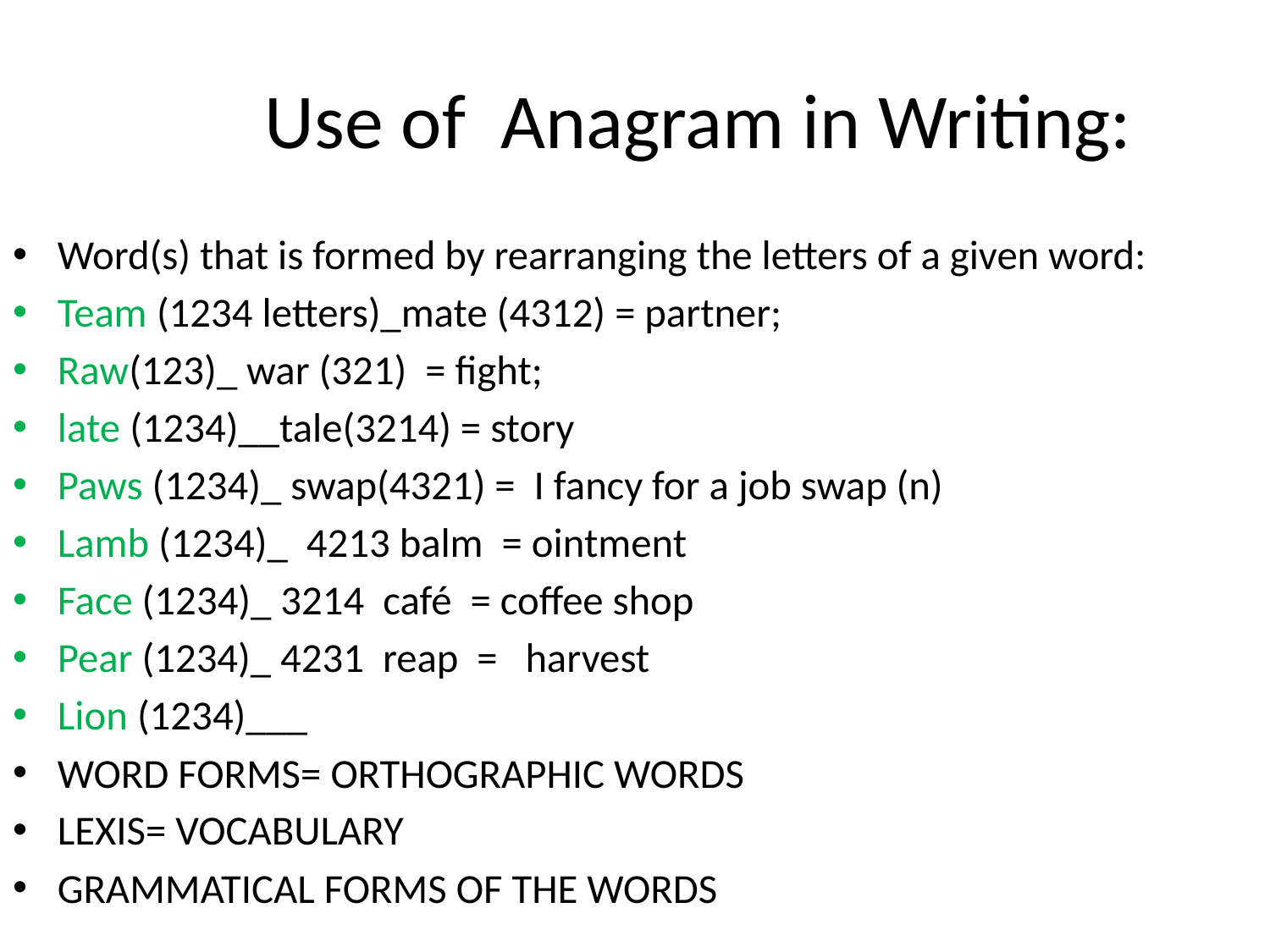

# Use of  Anagram in Writing:
Word(s) that is formed by rearranging the letters of a given word:
Team (1234 letters)_mate (4312) = partner;
Raw(123)_ war (321)  = fight;
late (1234)__tale(3214) = story
Paws (1234)_ swap(4321) =  I fancy for a job swap (n)
Lamb (1234)­­­­­_  4213 balm  = ointment
Face (1234)_ 3214  café  = coffee shop
Pear (1234)_ 4231  reap  =   harvest
Lion (1234)___
WORD FORMS= ORTHOGRAPHIC WORDS
LEXIS= VOCABULARY
GRAMMATICAL FORMS OF THE WORDS